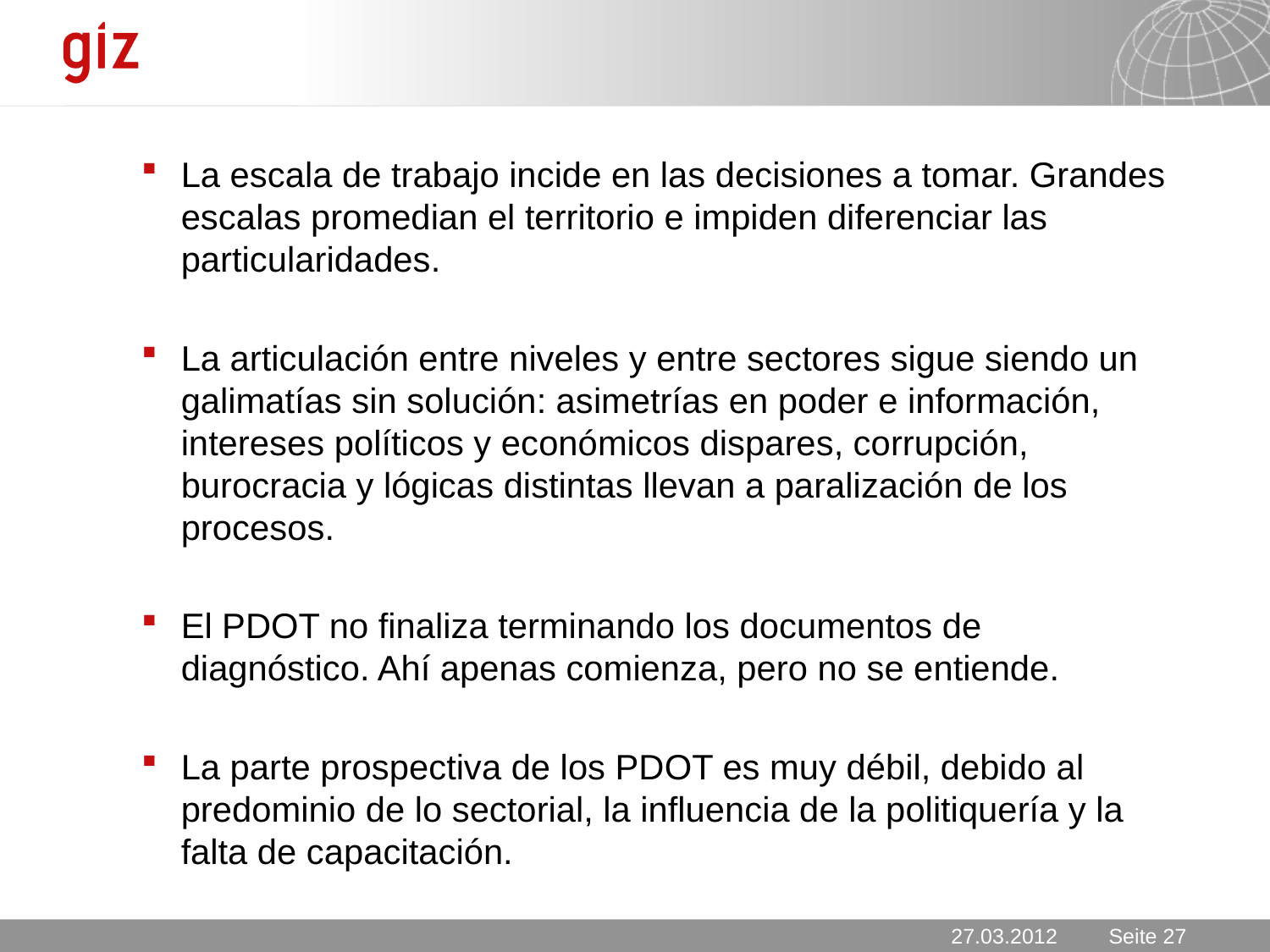

La escala de trabajo incide en las decisiones a tomar. Grandes escalas promedian el territorio e impiden diferenciar las particularidades.

La articulación entre niveles y entre sectores sigue siendo un galimatías sin solución: asimetrías en poder e información, intereses políticos y económicos dispares, corrupción, burocracia y lógicas distintas llevan a paralización de los procesos.

El PDOT no finaliza terminando los documentos de diagnóstico. Ahí apenas comienza, pero no se entiende.

La parte prospectiva de los PDOT es muy débil, debido al predominio de lo sectorial, la influencia de la politiquería y la falta de capacitación.

27.03.2012